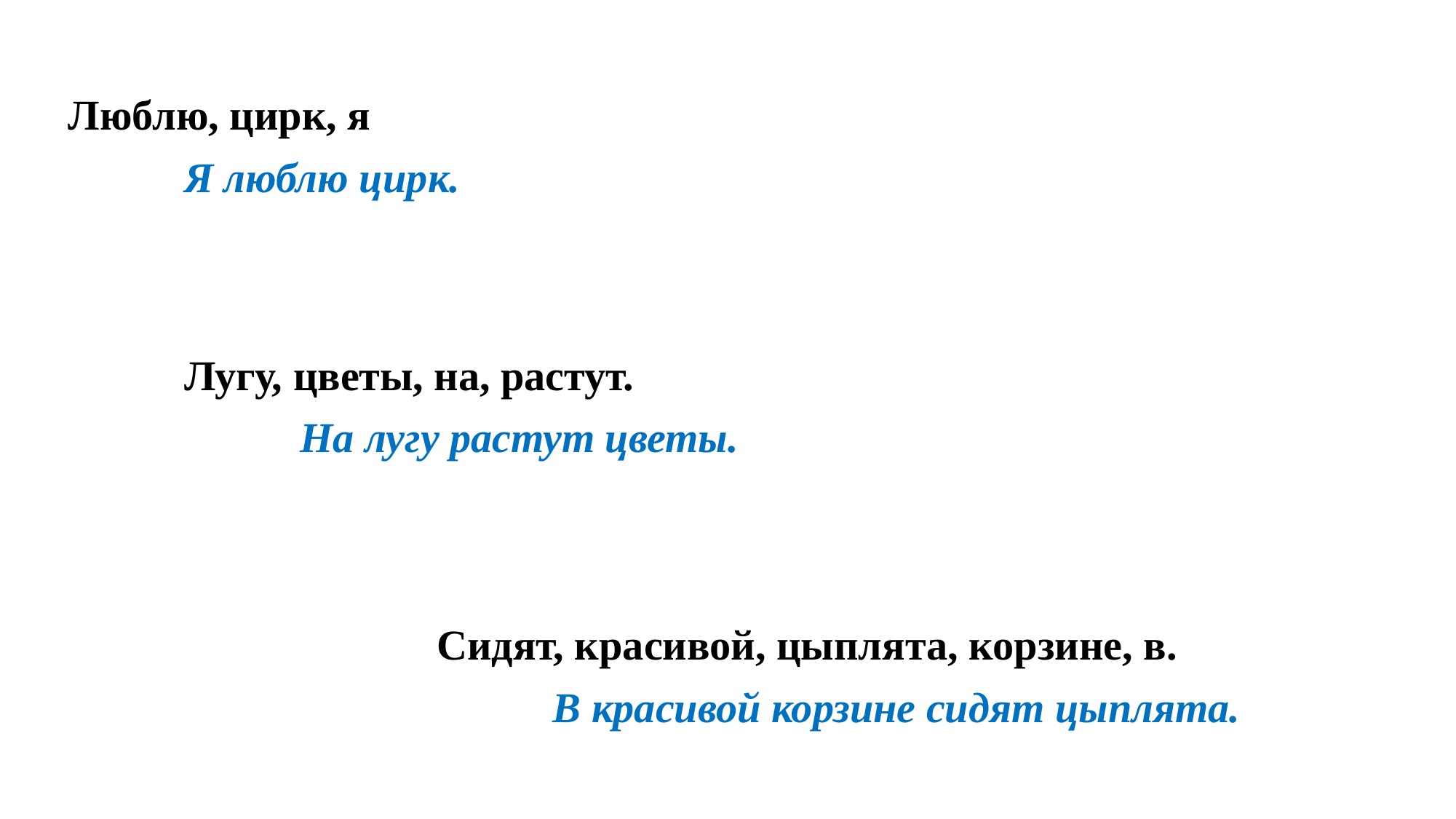

Люблю, цирк, я
Я люблю цирк.
Лугу, цветы, на, растут.
На лугу растут цветы.
Сидят, красивой, цыплята, корзине, в.
В красивой корзине сидят цыплята.